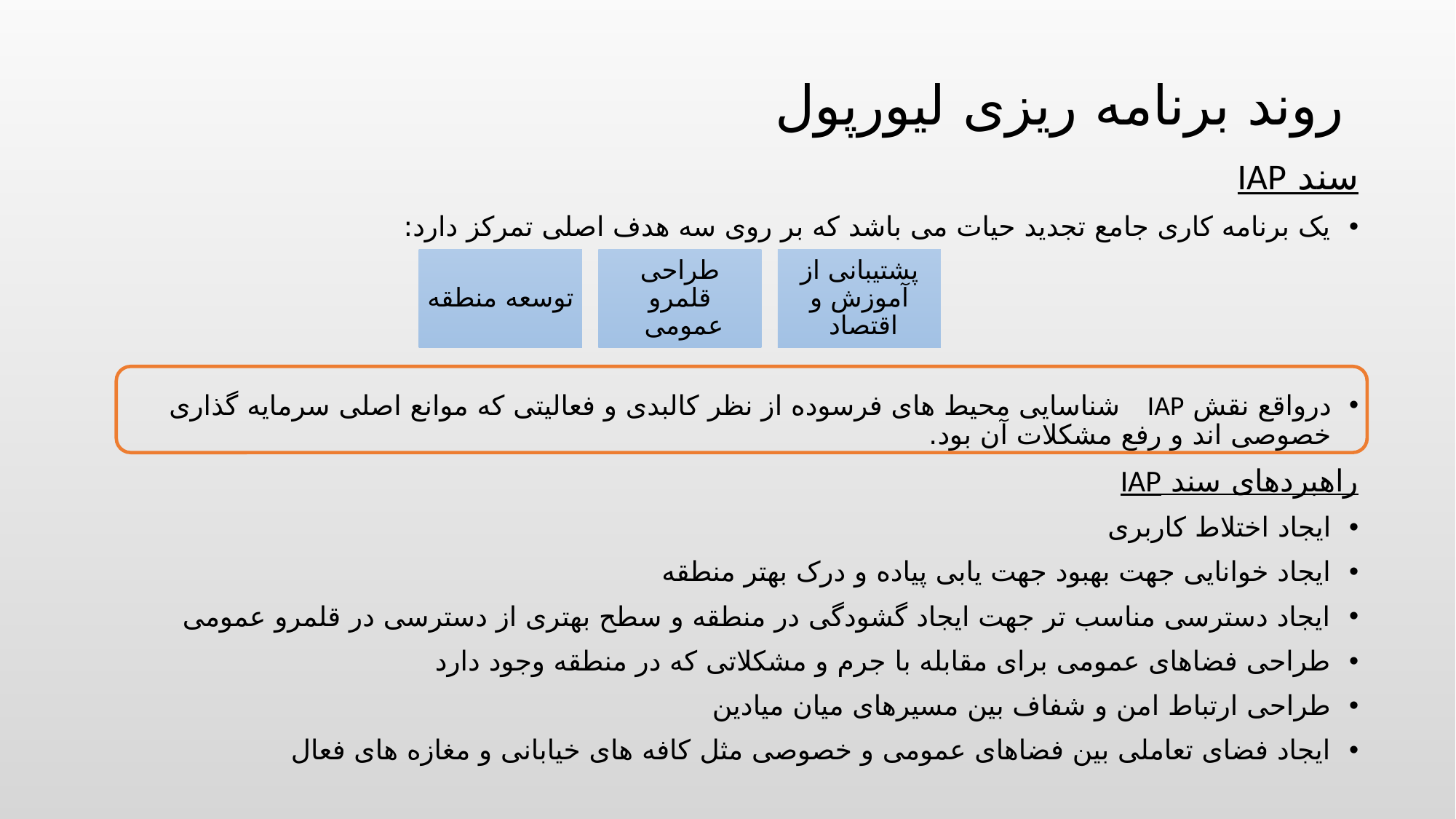

# روند برنامه ریزی لیورپول
سند IAP
یک برنامه کاری جامع تجدید حیات می باشد که بر روی سه هدف اصلی تمرکز دارد:

درواقع نقش IAP   شناسایی محیط های فرسوده از نظر کالبدی و فعالیتی که موانع اصلی سرمایه گذاری خصوصی اند و رفع مشکلات آن بود.
راهبردهای سند IAP
ایجاد اختلاط کاربری
ایجاد خوانایی جهت بهبود جهت یابی پیاده و درک بهتر منطقه
ایجاد دسترسی مناسب تر جهت ایجاد گشودگی در منطقه و سطح بهتری از دسترسی در قلمرو عمومی
طراحی فضاهای عمومی برای مقابله با جرم و مشکلاتی که در منطقه وجود دارد
طراحی ارتباط امن و شفاف بین مسیرهای میان میادین
ایجاد فضای تعاملی بین فضاهای عمومی و خصوصی مثل کافه های خیابانی و مغازه های فعال
توسعه منطقه
طراحی قلمرو عمومی
پشتیبانی از آموزش و اقتصاد